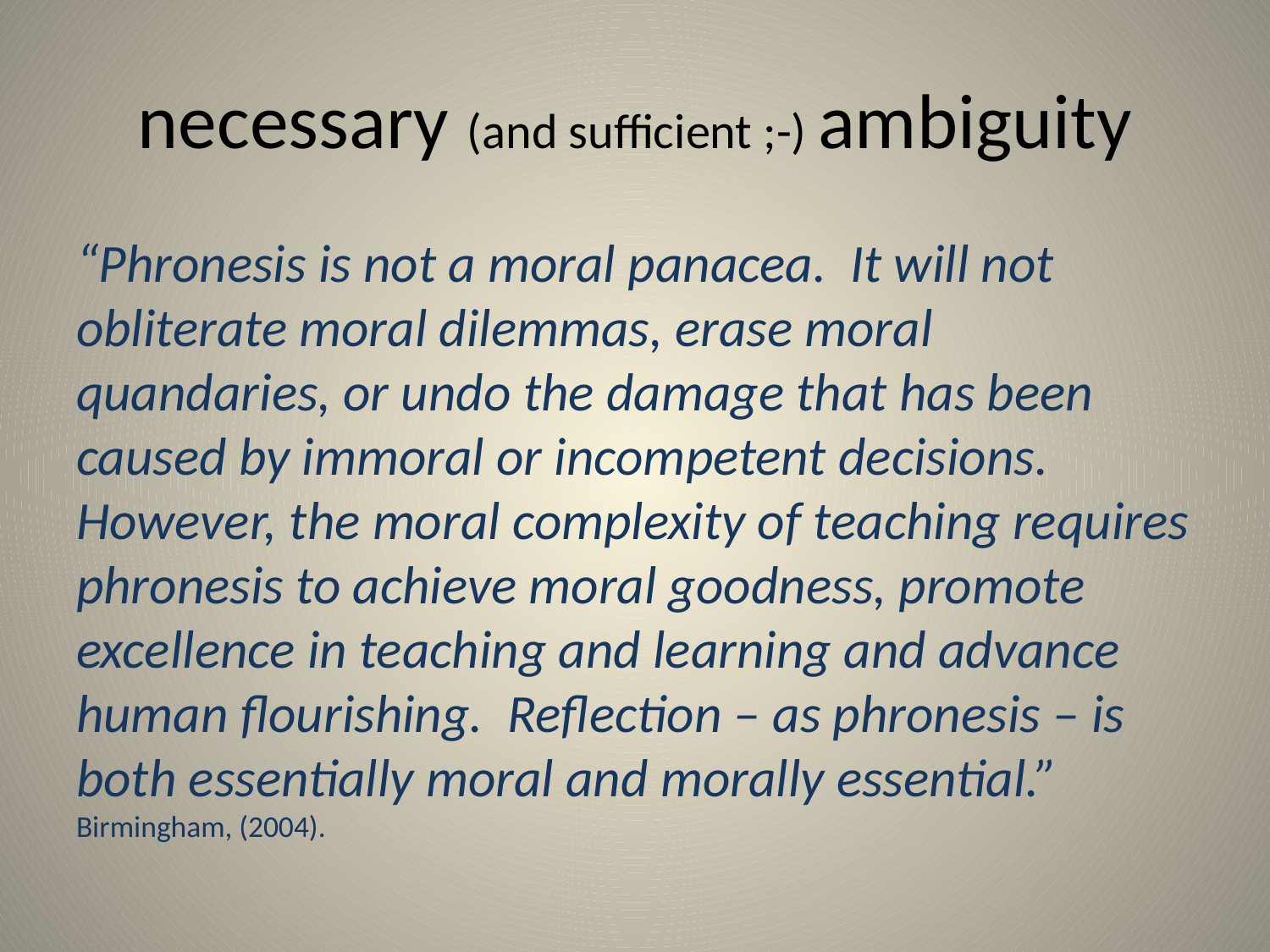

# necessary (and sufficient ;-) ambiguity
“Phronesis is not a moral panacea.  It will not obliterate moral dilemmas, erase moral quandaries, or undo the damage that has been caused by immoral or incompetent decisions.  However, the moral complexity of teaching requires phronesis to achieve moral goodness, promote excellence in teaching and learning and advance human flourishing.  Reflection – as phronesis – is both essentially moral and morally essential.”  	Birmingham, (2004).